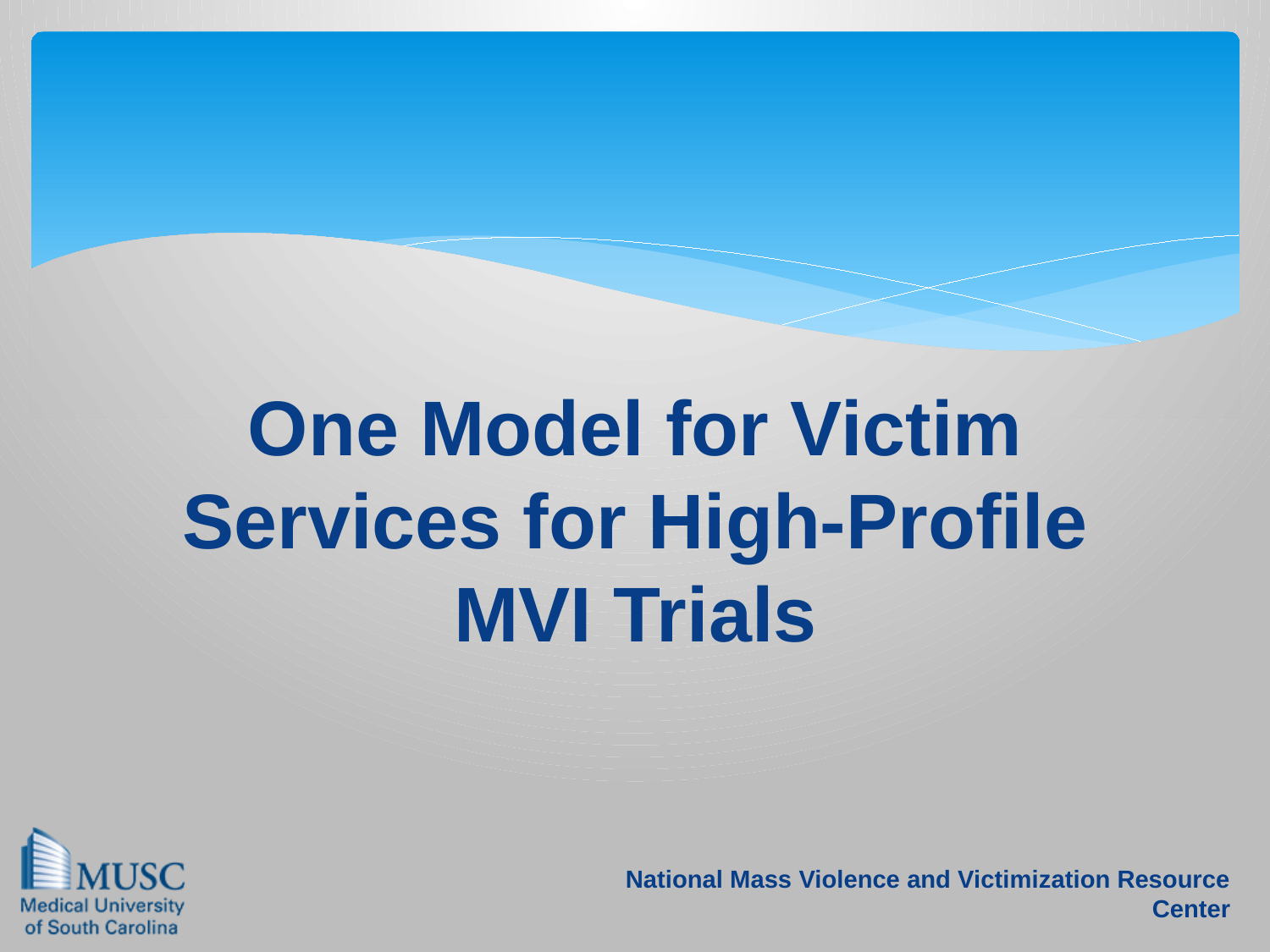

#
One Model for Victim Services for High-Profile MVI Trials
National Mass Violence and Victimization Resource Center